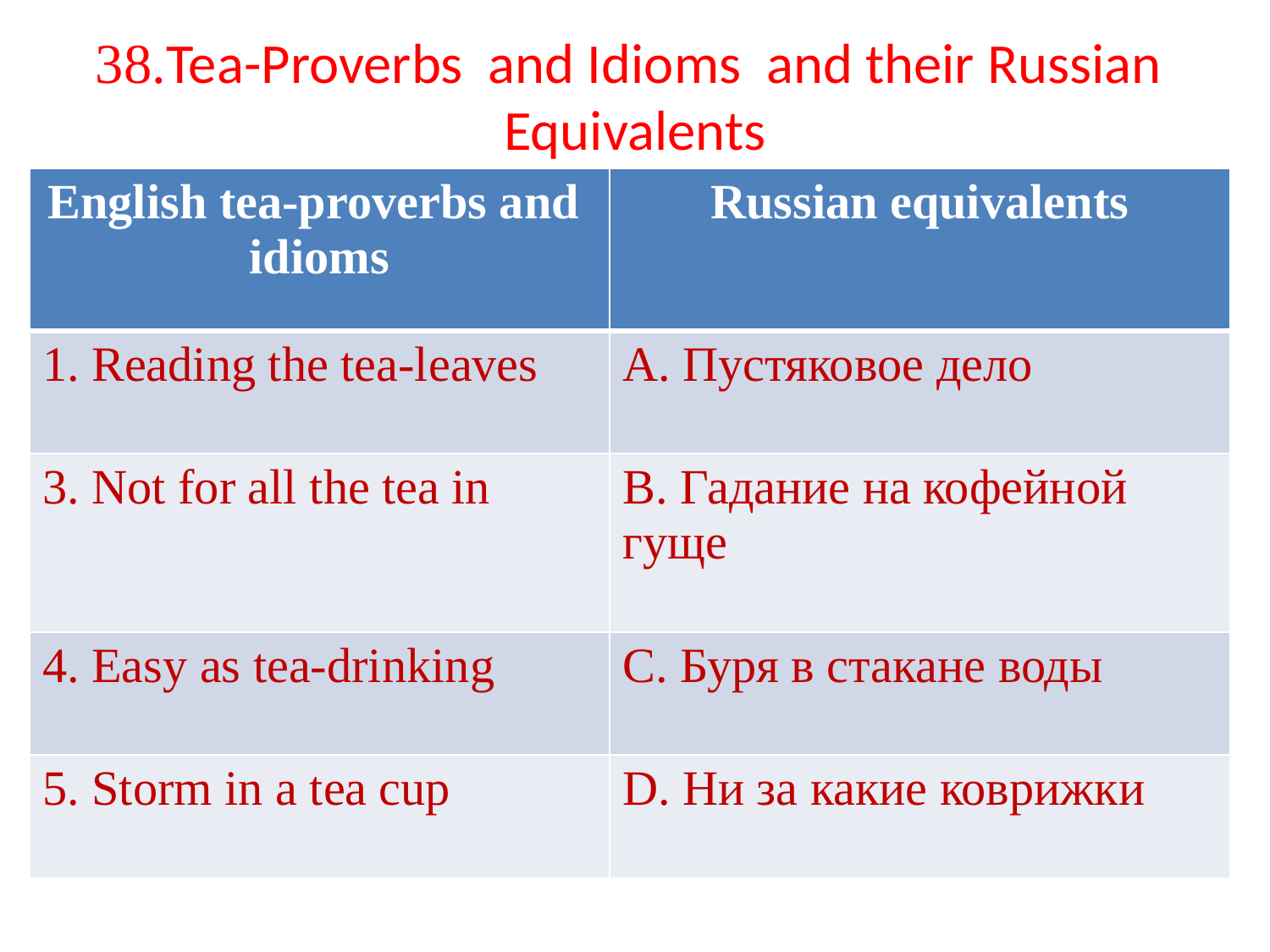

# 38.Tea-Proverbs  and Idioms  and their Russian  Equivalents
| English tea-proverbs and idioms | Russian equivalents |
| --- | --- |
| 1. Reading the tea-leaves | A. Пустяковое дело |
| 3. Not for all the tea in | B. Гадание на кофейной гуще |
| 4. Easy as tea-drinking | C. Буря в стакане воды |
| 5. Storm in a tea cup | D. Ни за какие коврижки |